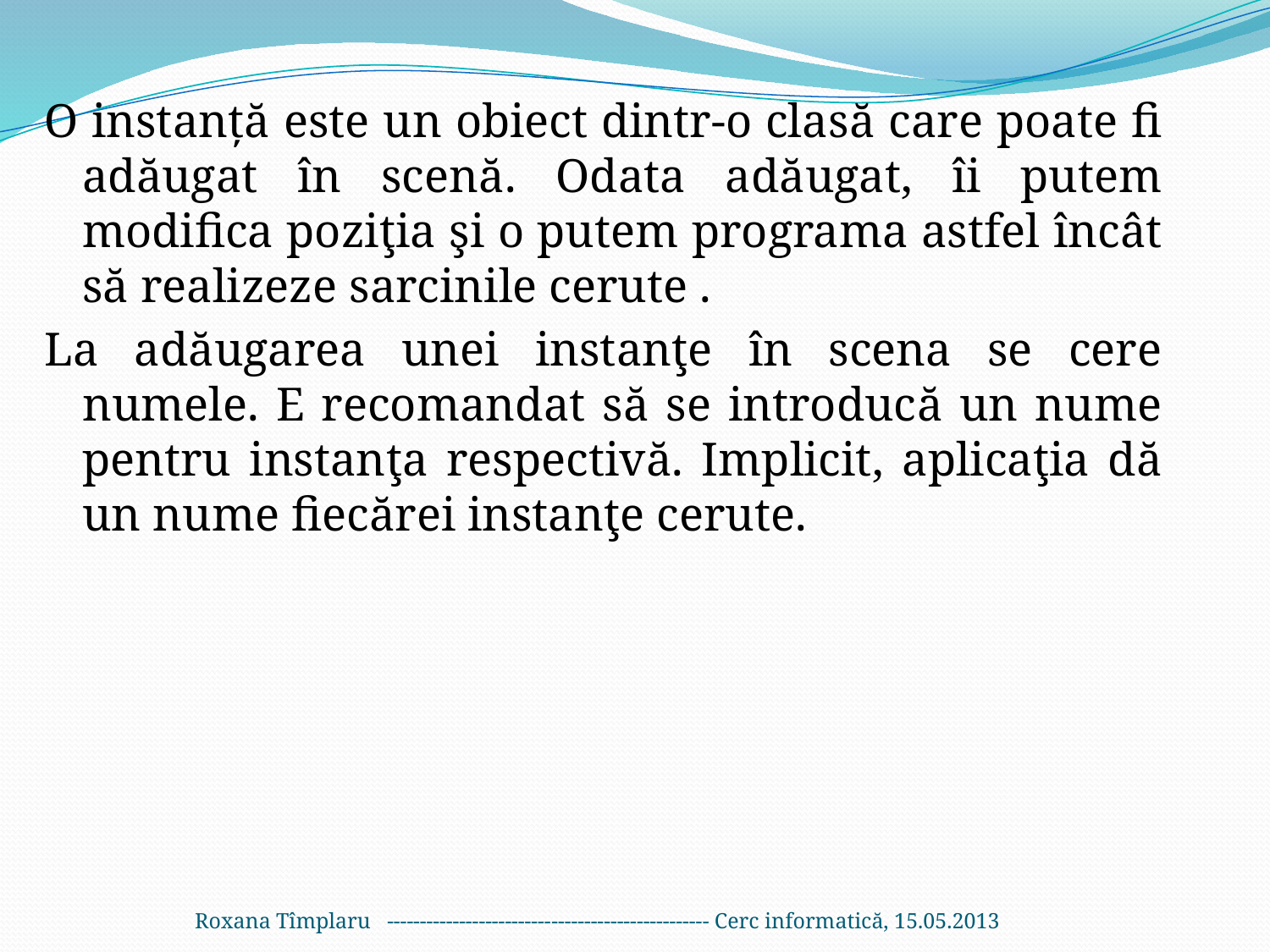

O instanţă este un obiect dintr-o clasă care poate fi adăugat în scenă. Odata adăugat, îi putem modifica poziţia şi o putem programa astfel încât să realizeze sarcinile cerute .
La adăugarea unei instanţe în scena se cere numele. E recomandat să se introducă un nume pentru instanţa respectivă. Implicit, aplicaţia dă un nume fiecărei instanţe cerute.

Roxana Tîmplaru   ------------------------------------------------- Cerc informatică, 15.05.2013